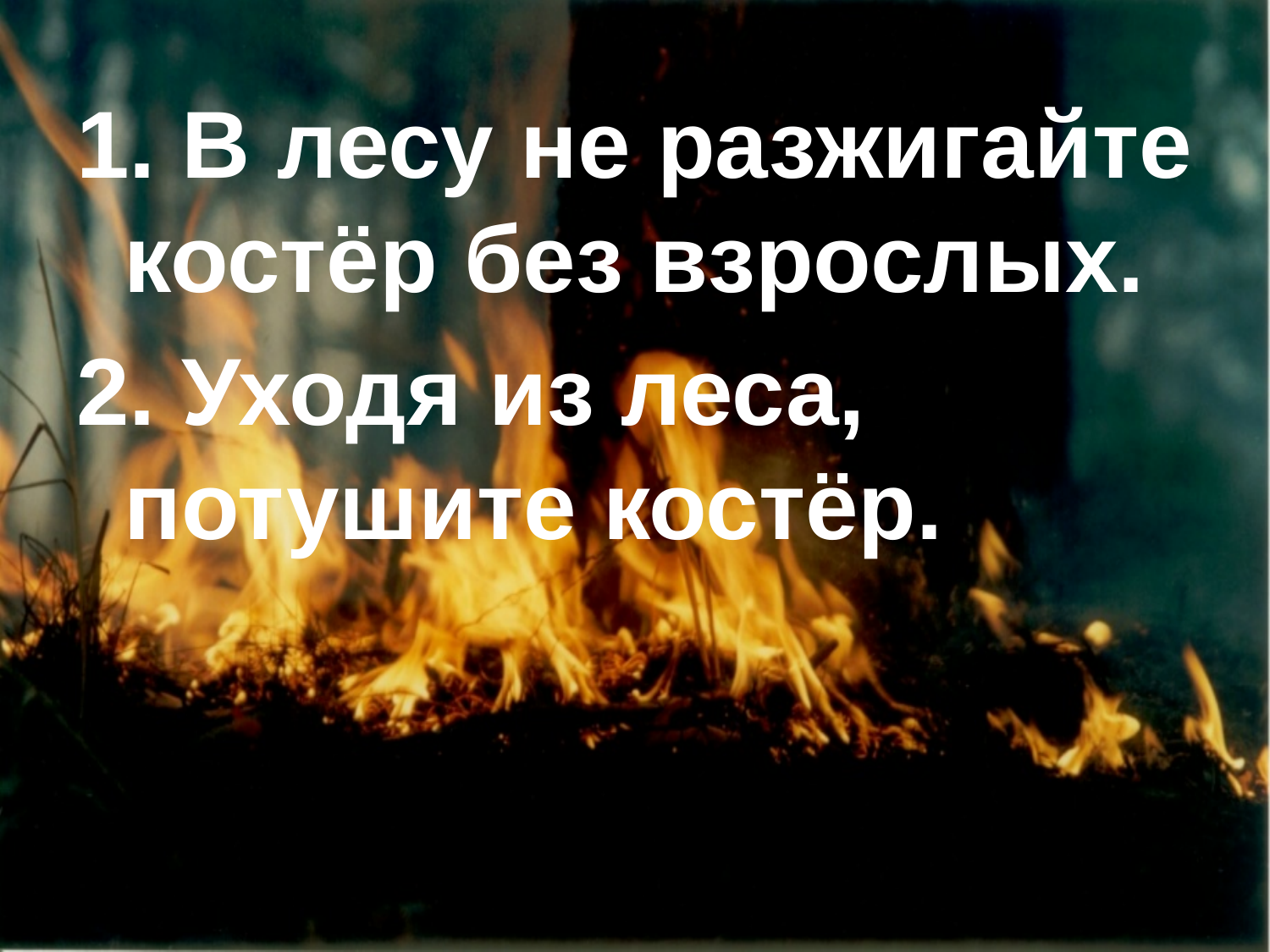

#
1. В лесу не разжигайте костёр без взрослых.
2. Уходя из леса, потушите костёр.